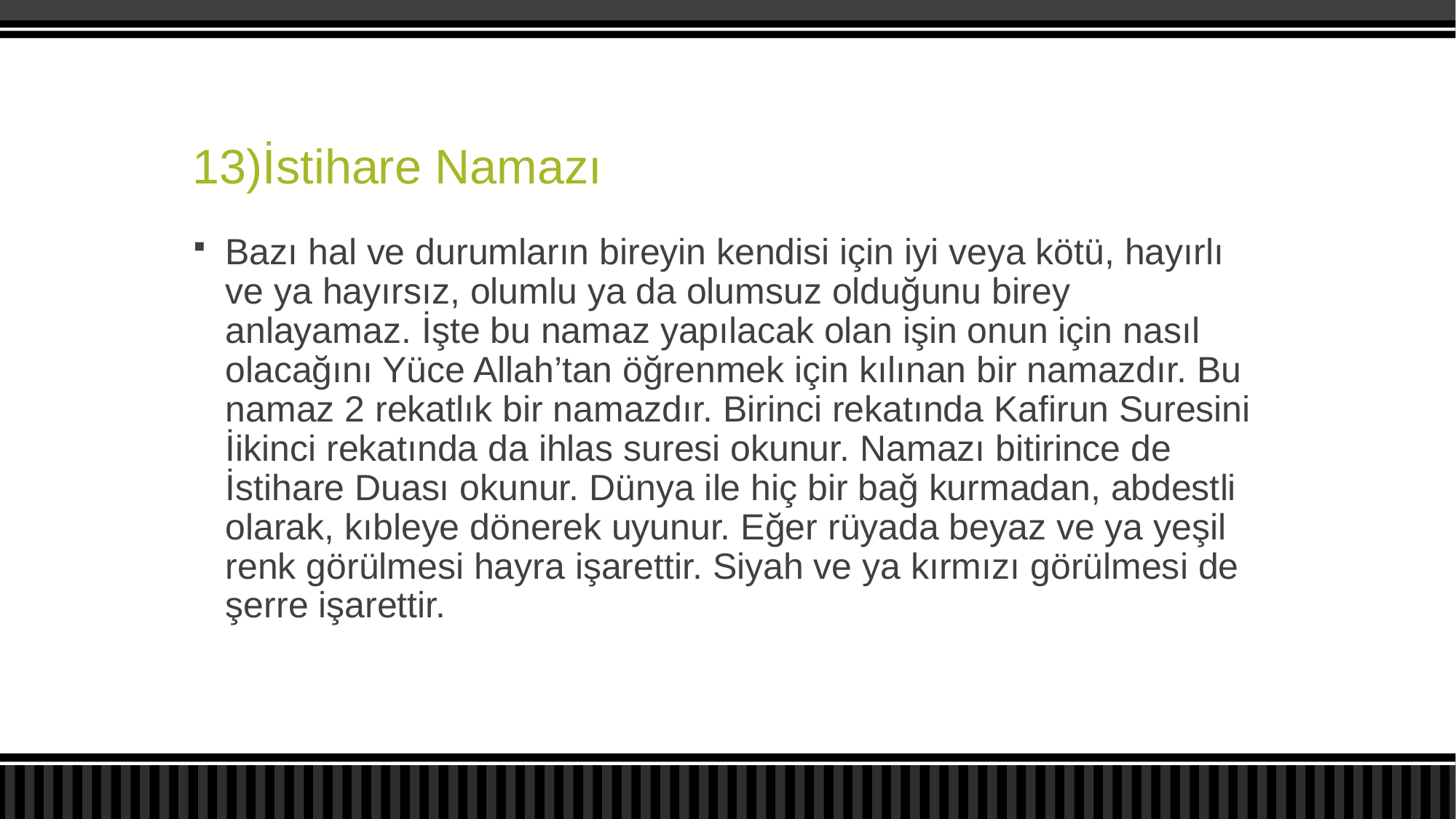

# 13)İstihare Namazı
Bazı hal ve durumların bireyin kendisi için iyi veya kötü, hayırlı ve ya hayırsız, olumlu ya da olumsuz olduğunu birey anlayamaz. İşte bu namaz yapılacak olan işin onun için nasıl olacağını Yüce Allah’tan öğrenmek için kılınan bir namazdır. Bu namaz 2 rekatlık bir namazdır. Birinci rekatında Kafirun Suresini İikinci rekatında da ihlas suresi okunur. Namazı bitirince de İstihare Duası okunur. Dünya ile hiç bir bağ kurmadan, abdestli olarak, kıbleye dönerek uyunur. Eğer rüyada beyaz ve ya yeşil renk görülmesi hayra işarettir. Siyah ve ya kırmızı görülmesi de şerre işarettir.